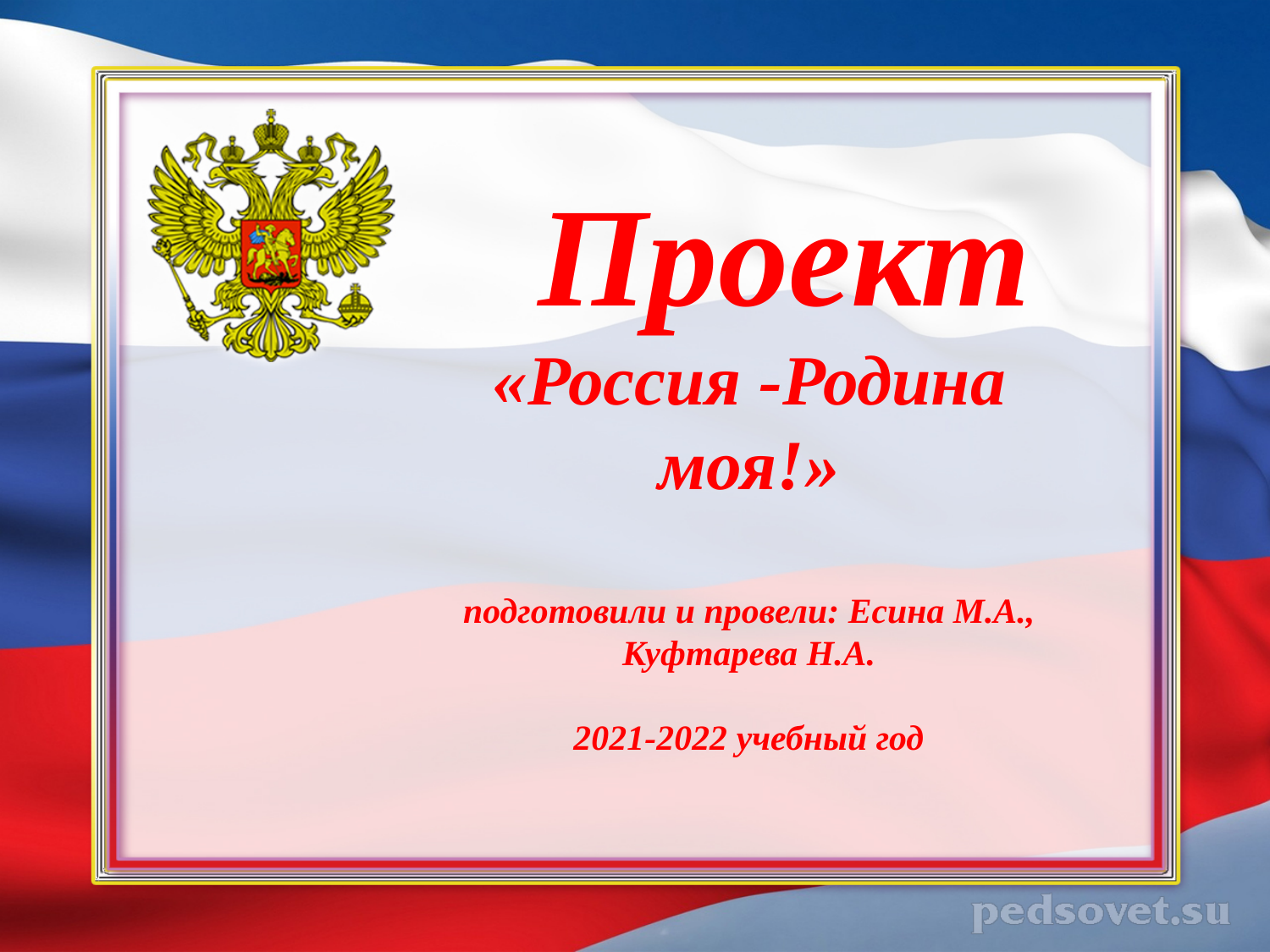

Проект «Россия -Родина моя!»
подготовили и провели: Есина М.А., Куфтарева Н.А.
2021-2022 учебный год